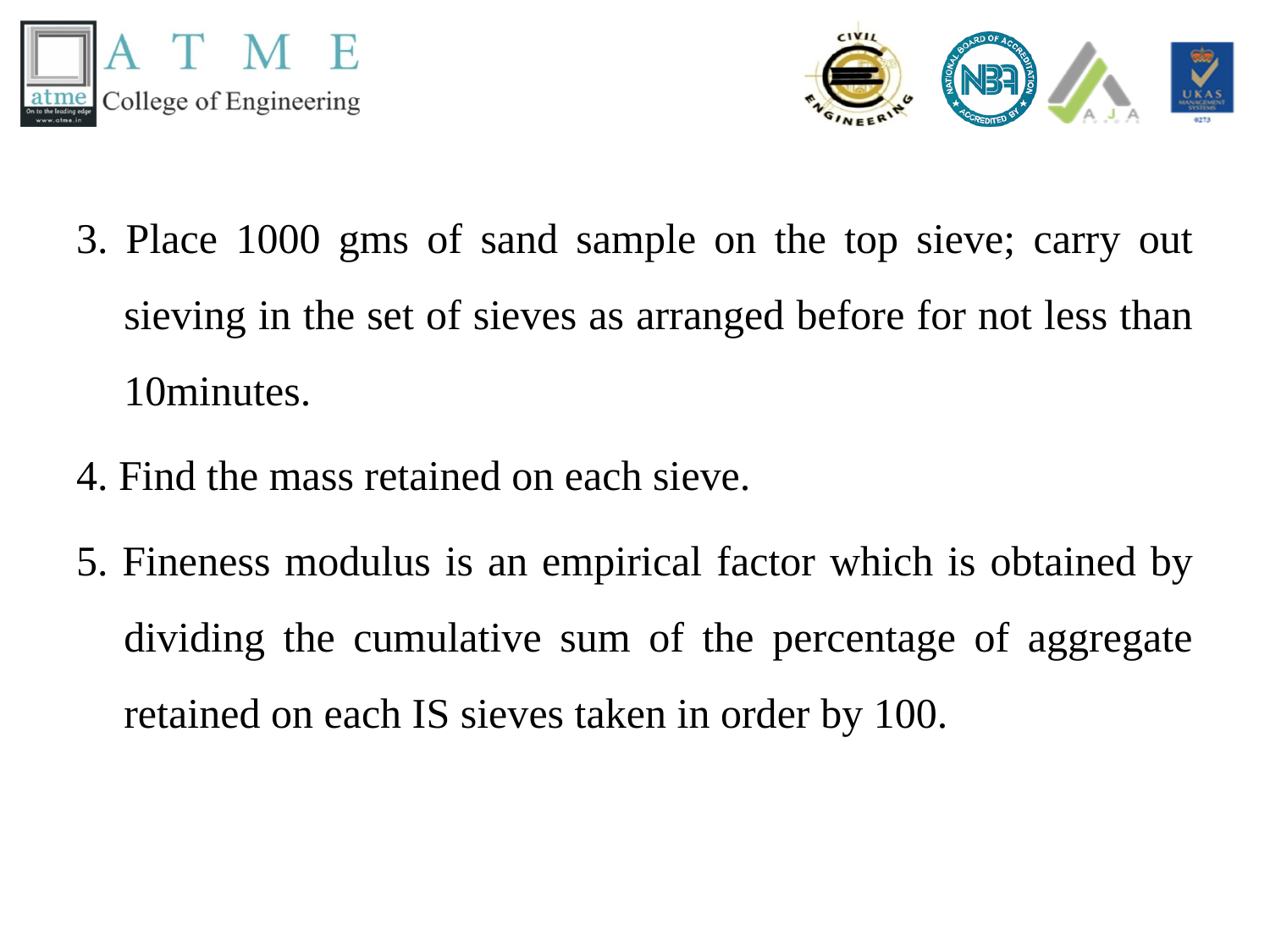

3. Place 1000 gms of sand sample on the top sieve; carry out sieving in the set of sieves as arranged before for not less than 10minutes.
4. Find the mass retained on each sieve.
5. Fineness modulus is an empirical factor which is obtained by dividing the cumulative sum of the percentage of aggregate retained on each IS sieves taken in order by 100.